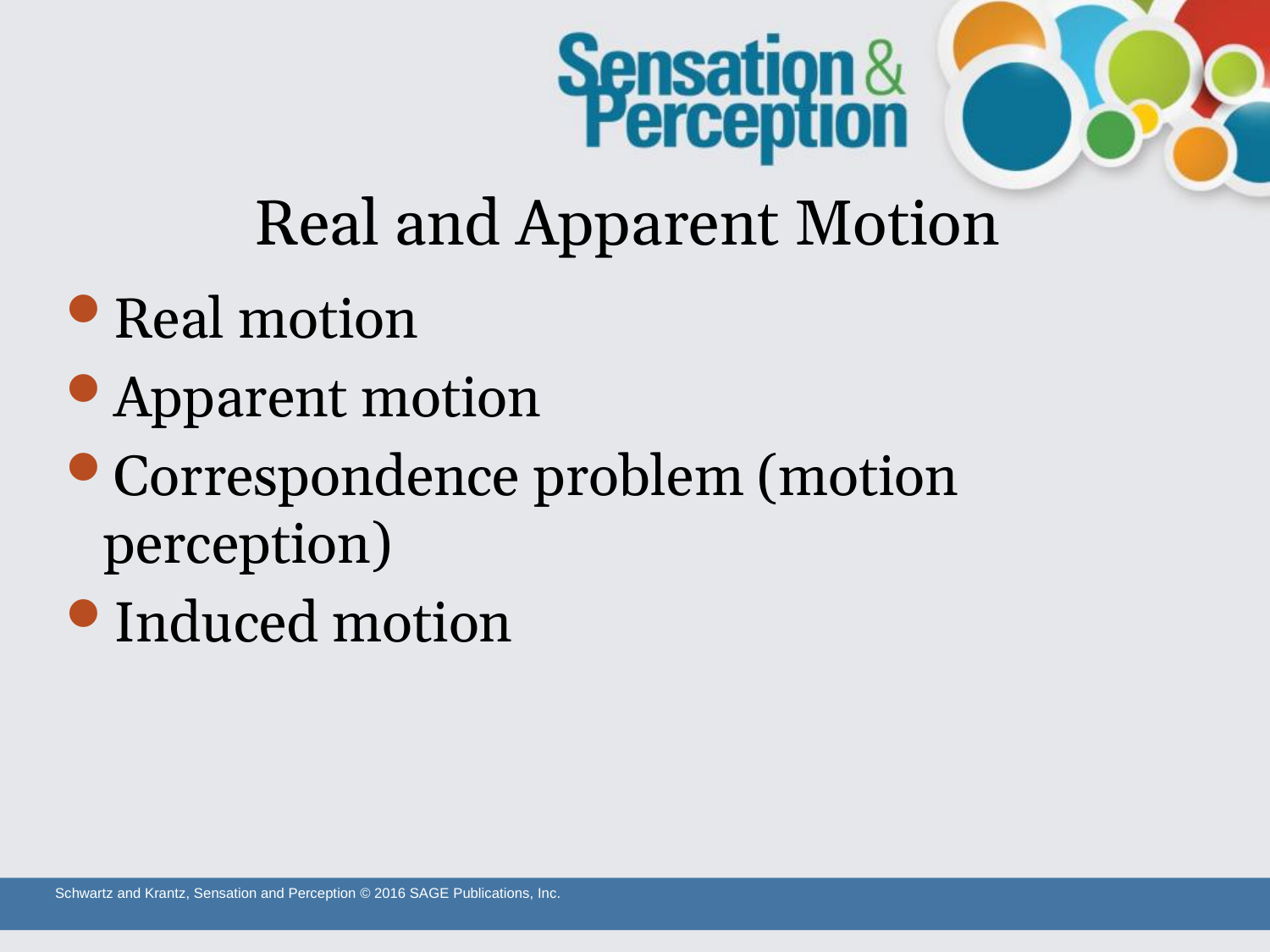

# Real and Apparent Motion
Real motion
Apparent motion
Correspondence problem (motion perception)
Induced motion
Schwartz and Krantz, Sensation and Perception © 2016 SAGE Publications, Inc.